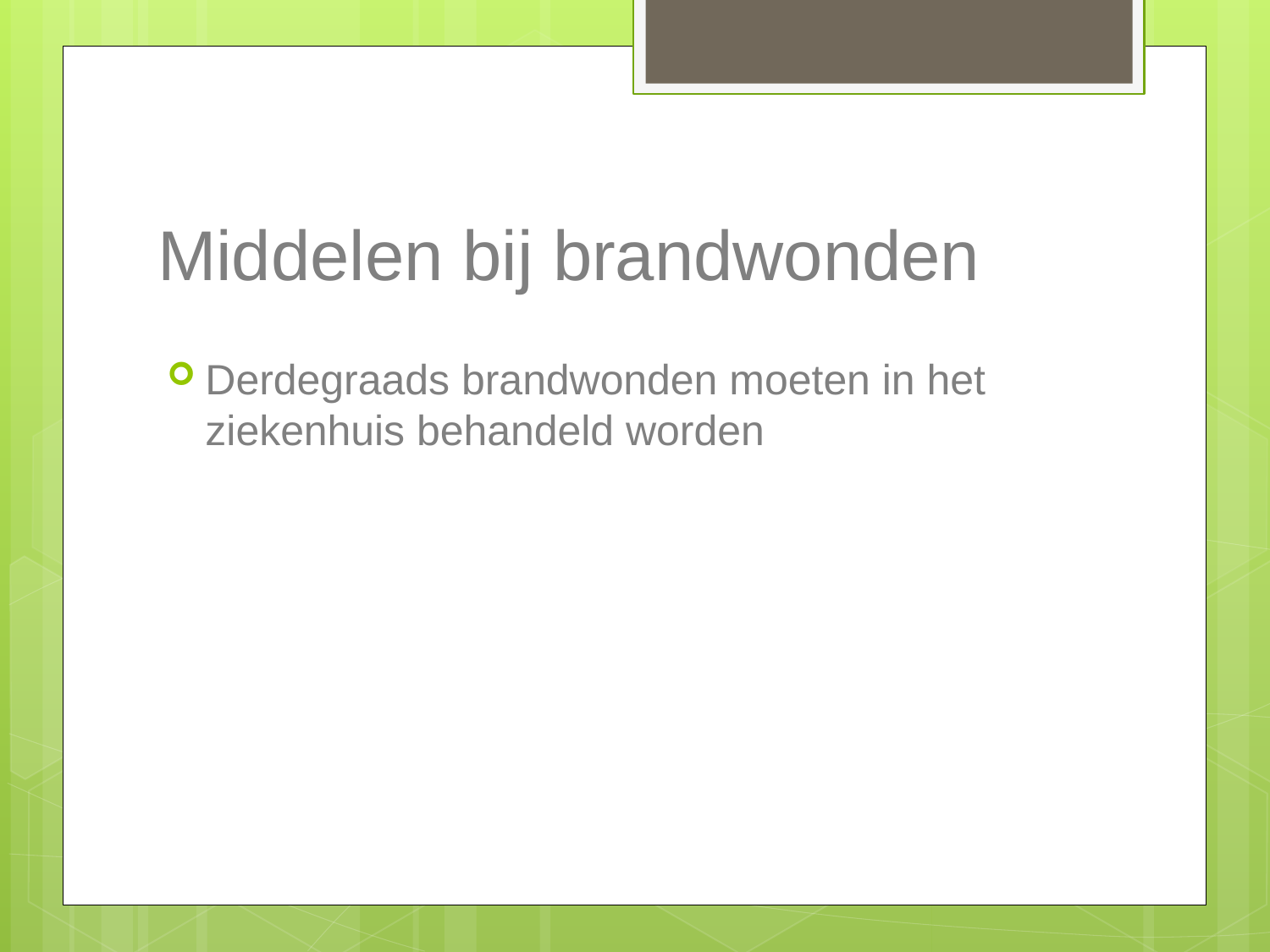

# Middelen bij brandwonden
Derdegraads brandwonden moeten in het ziekenhuis behandeld worden